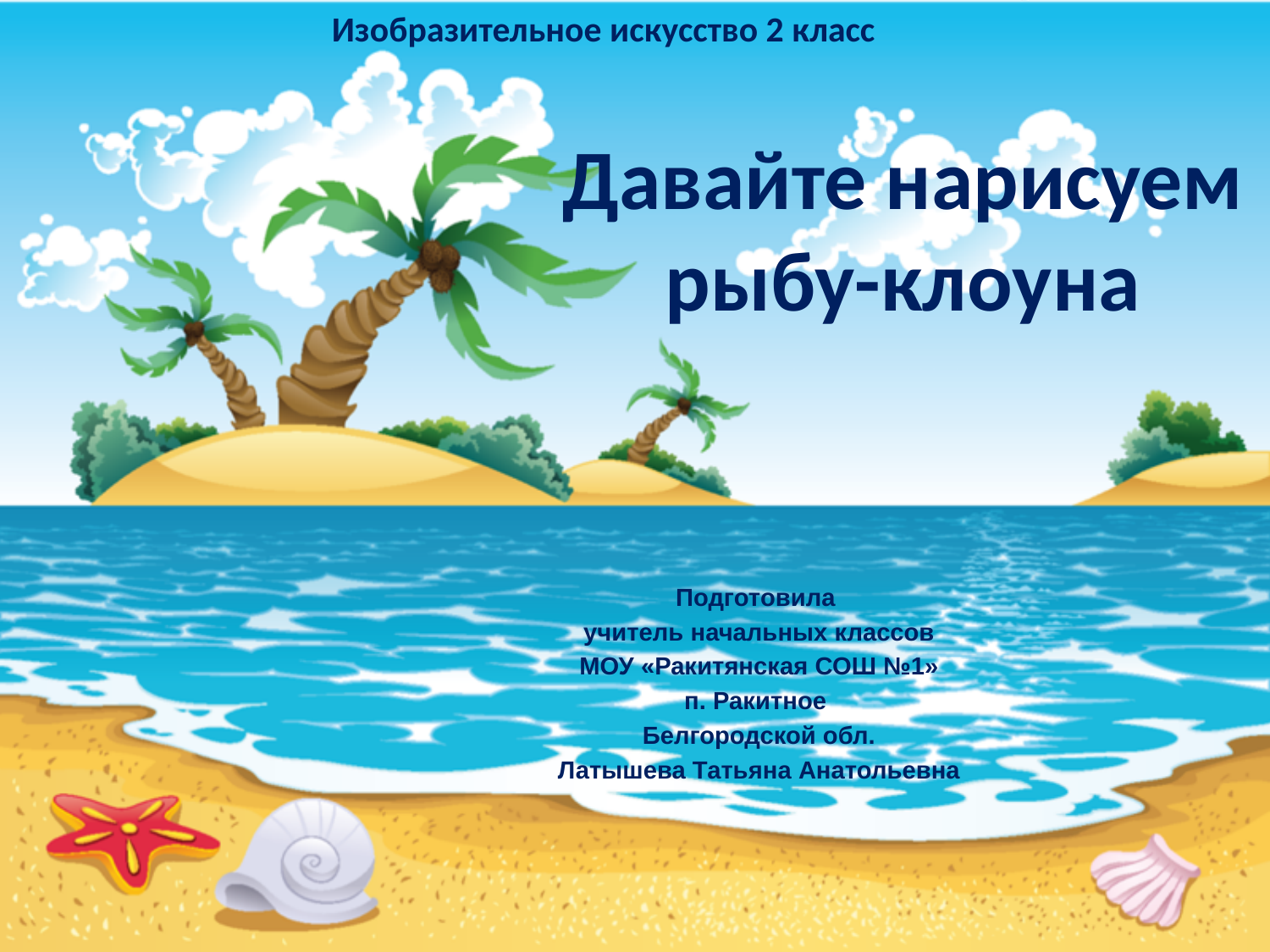

Изобразительное искусство 2 класс
Давайте нарисуем рыбу-клоуна

Подготовила
учитель начальных классов
МОУ «Ракитянская СОШ №1»
п. Ракитное
Белгородской обл.
Латышева Татьяна Анатольевна